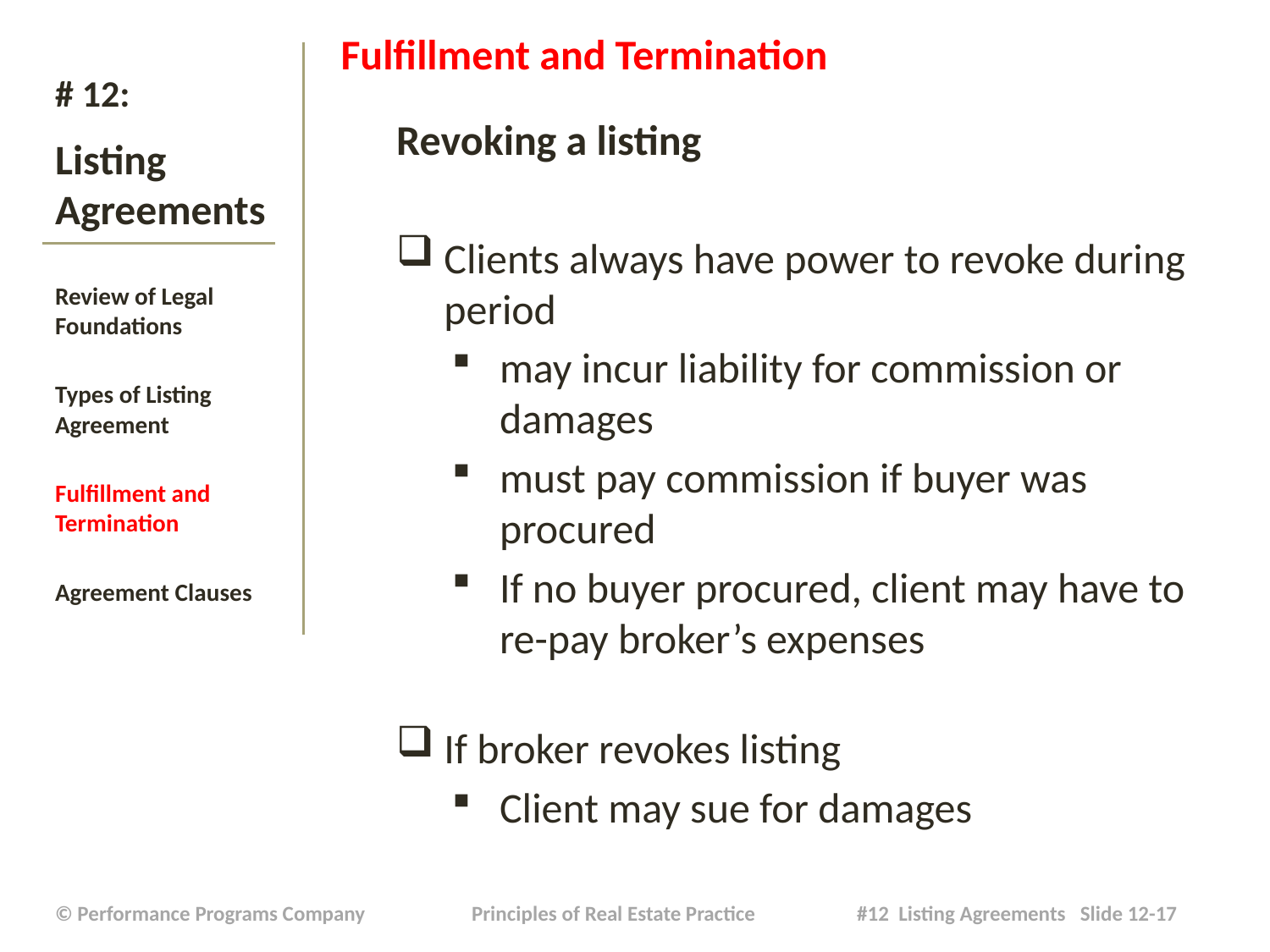

Fulfillment and Termination

Revoking a listing

Clients always have power to revoke during period
may incur liability for commission or damages
must pay commission if buyer was procured
If no buyer procured, client may have to re-pay broker’s expenses
If broker revokes listing
Client may sue for damages
# # 12: Listing Agreements

Review of Legal Foundations

Types of Listing Agreement

Fulfillment and Termination

Agreement Clauses

| © Performance Programs Company Principles of Real Estate Practice #12 Listing Agreements Slide 12-17 |
| --- |